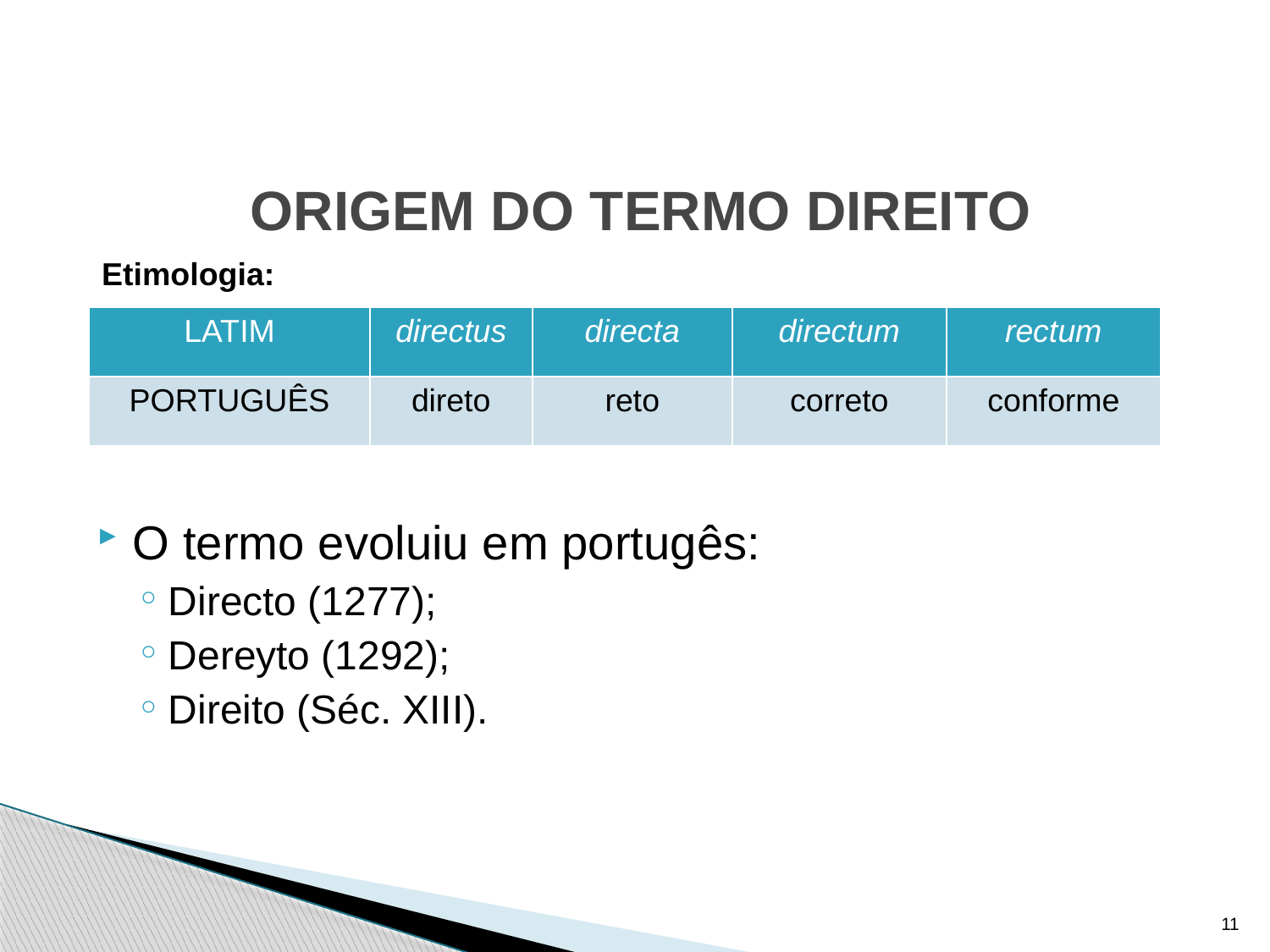

# ORIGEM DO TERMO DIREITO
Etimologia:
| LATIM | directus | directa | directum | rectum |
| --- | --- | --- | --- | --- |
| PORTUGUÊS | direto | reto | correto | conforme |
O termo evoluiu em portugês:
Directo (1277);
Dereyto (1292);
Direito (Séc. XIII).

11